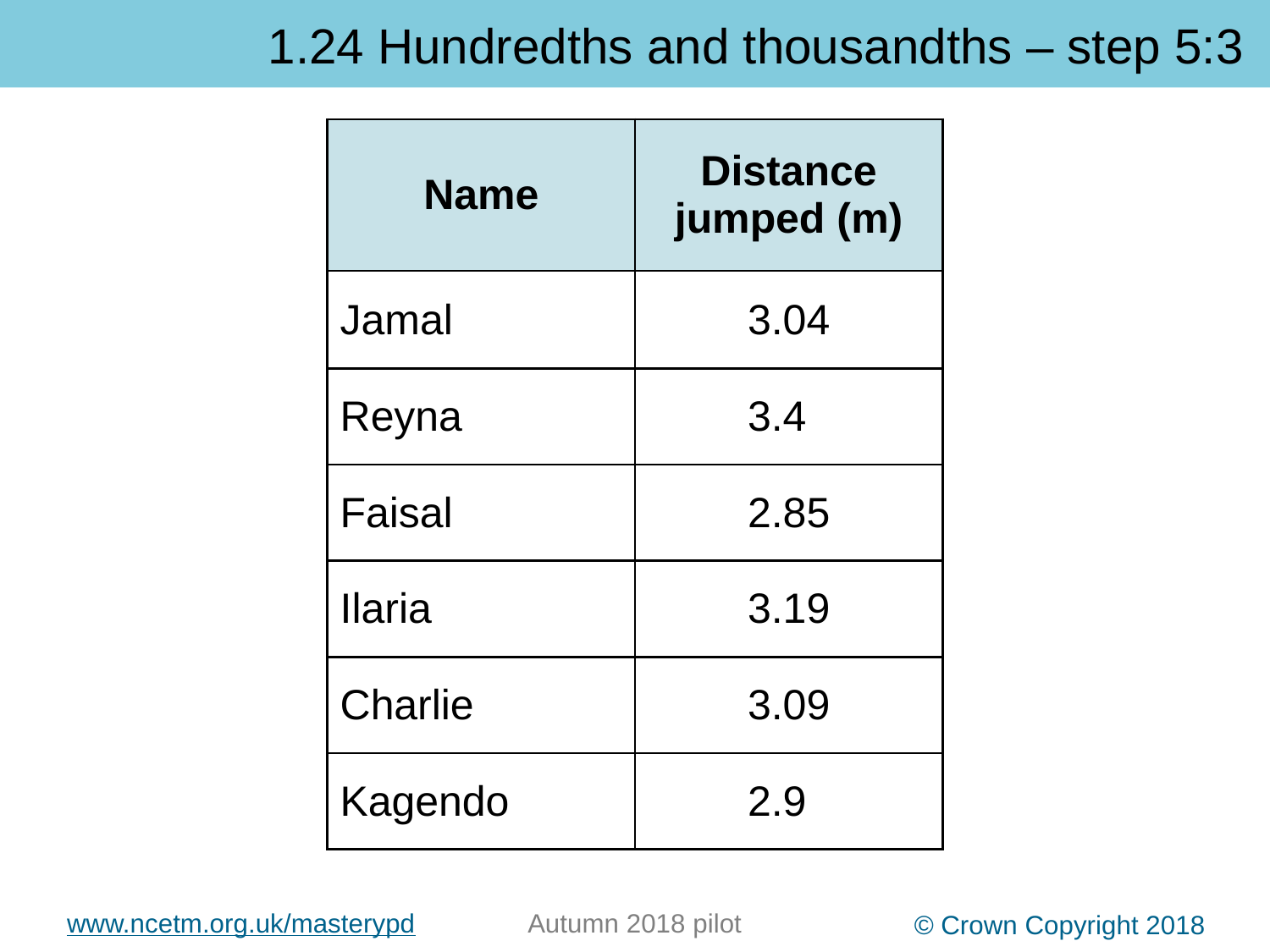

1.24 Hundredths and thousandths – step 5:3
| Name | Distance jumped (m) |
| --- | --- |
| Jamal | 3.04 |
| Reyna | 3.40 |
| Faisal | 2.85 |
| Ilaria | 3.19 |
| Charlie | 3.09 |
| Kagendo | 2.90 |